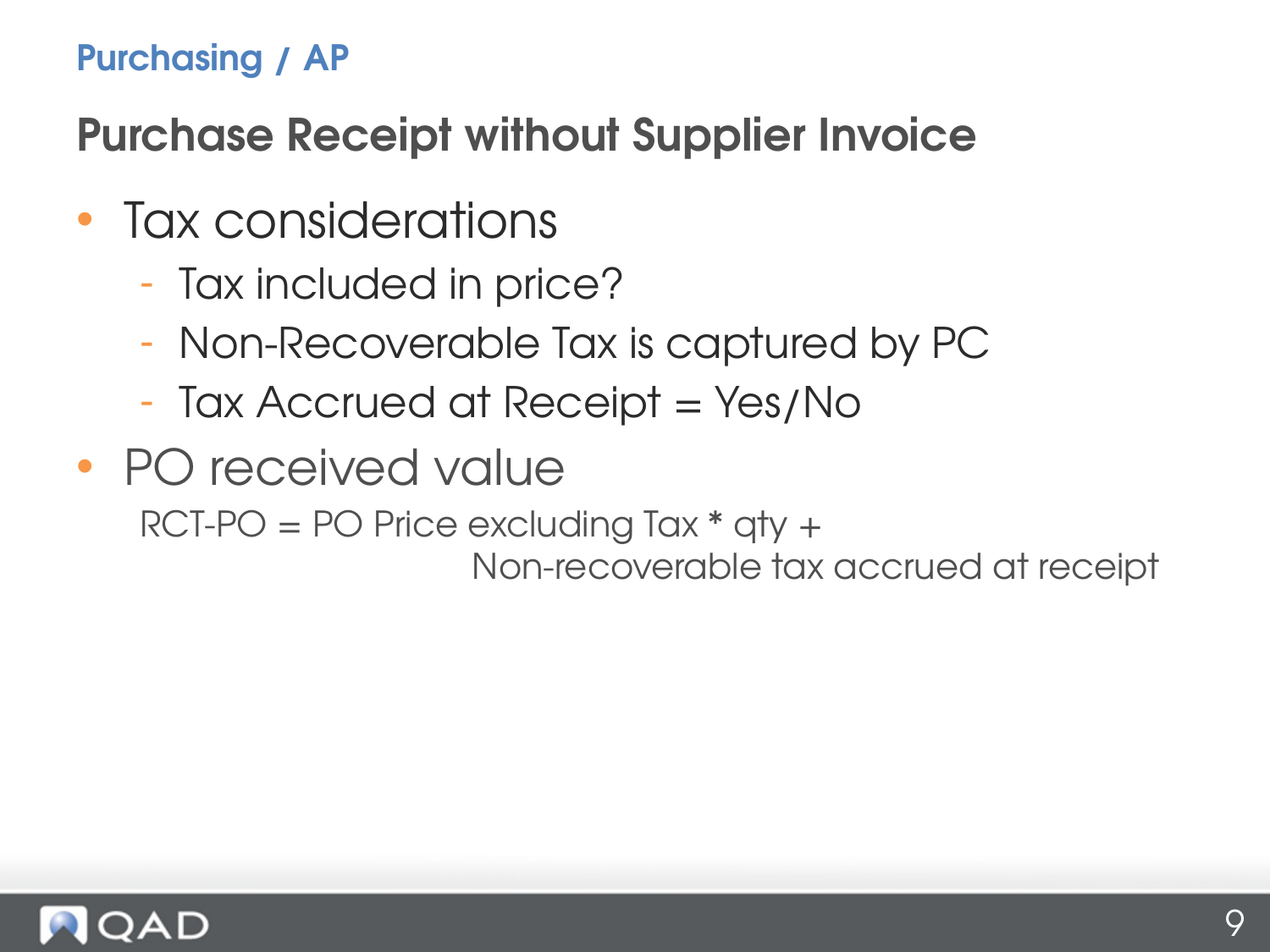

Purchasing / AP
# Purchase Receipt without Supplier Invoice
Tax considerations
Tax included in price?
Non-Recoverable Tax is captured by PC
Tax Accrued at Receipt = Yes/No
PO received value
RCT-PO = PO Price excluding Tax * qty +
		    Non-recoverable tax accrued at receipt

9